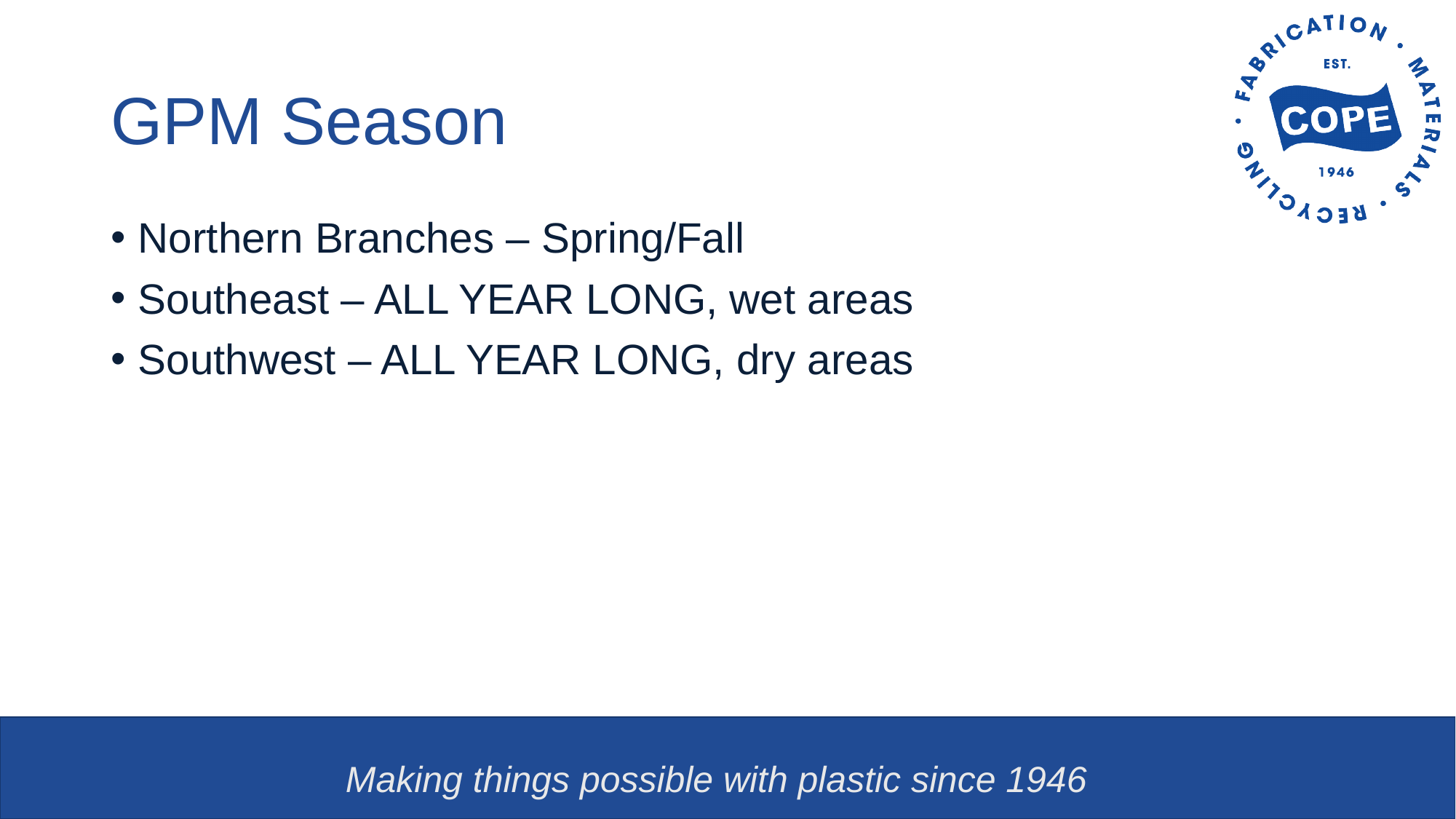

# GPM Season
Northern Branches – Spring/Fall
Southeast – ALL YEAR LONG, wet areas
Southwest – ALL YEAR LONG, dry areas